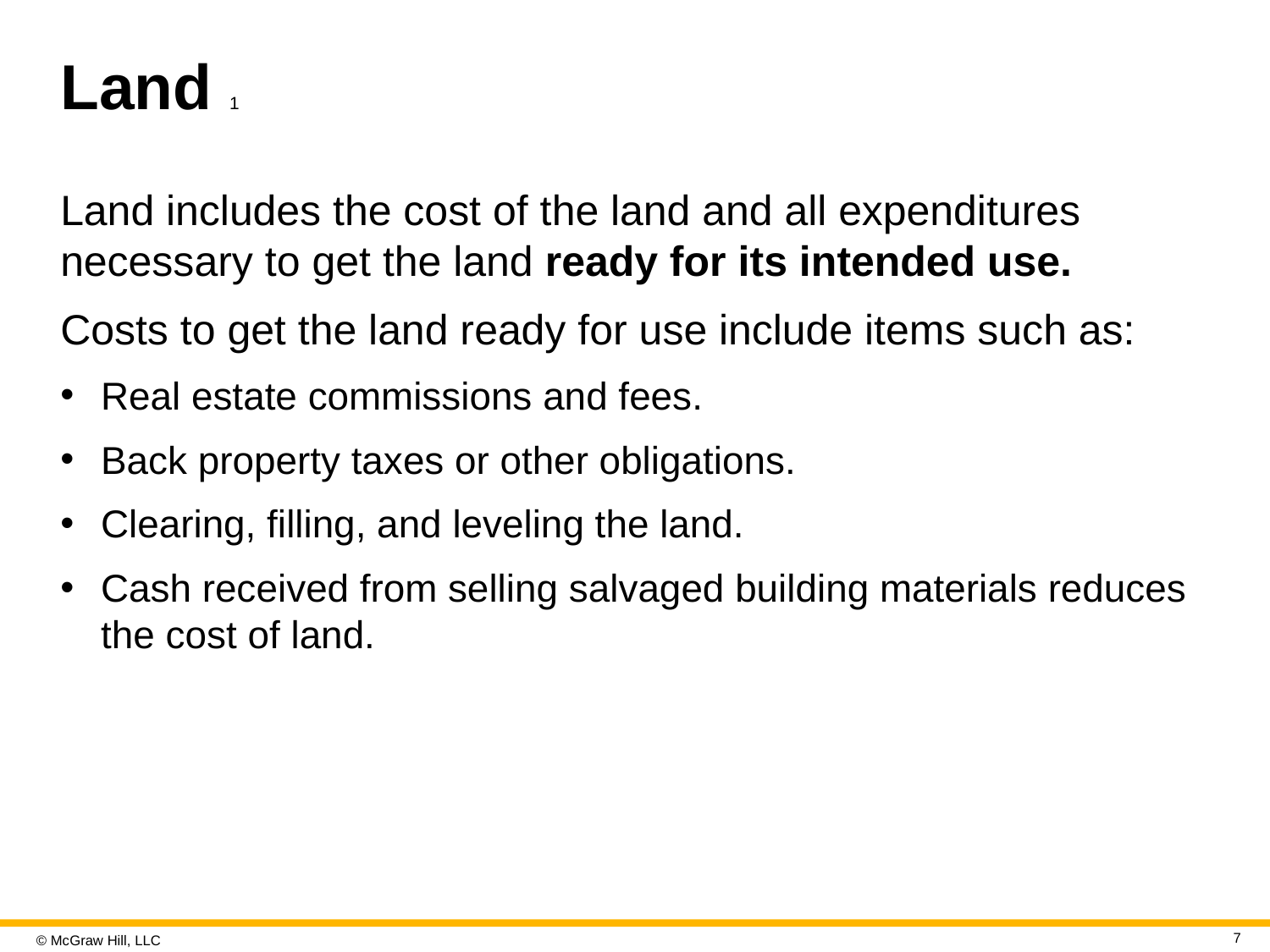

# Land 1
Land includes the cost of the land and all expenditures necessary to get the land ready for its intended use.
Costs to get the land ready for use include items such as:
Real estate commissions and fees.
Back property taxes or other obligations.
Clearing, filling, and leveling the land.
Cash received from selling salvaged building materials reduces the cost of land.
7